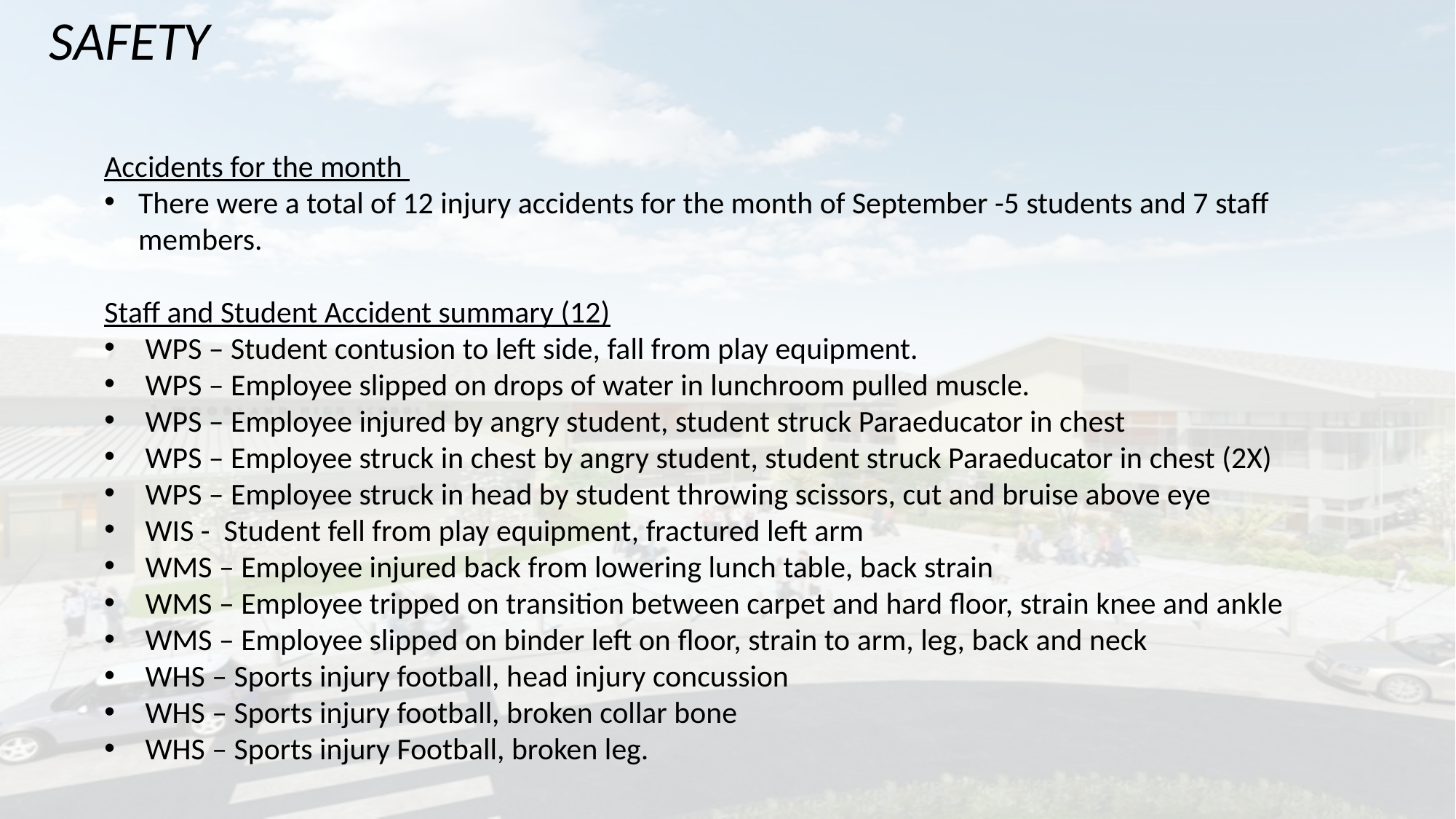

SAFETY

Accidents for the month
There were a total of 12 injury accidents for the month of September -5 students and 7 staff members.

Staff and Student Accident summary (12)
WPS – Student contusion to left side, fall from play equipment.
WPS – Employee slipped on drops of water in lunchroom pulled muscle.
WPS – Employee injured by angry student, student struck Paraeducator in chest
WPS – Employee struck in chest by angry student, student struck Paraeducator in chest (2X)
WPS – Employee struck in head by student throwing scissors, cut and bruise above eye
WIS -  Student fell from play equipment, fractured left arm
WMS – Employee injured back from lowering lunch table, back strain
WMS – Employee tripped on transition between carpet and hard floor, strain knee and ankle
WMS – Employee slipped on binder left on floor, strain to arm, leg, back and neck
WHS – Sports injury football, head injury concussion
WHS – Sports injury football, broken collar bone
WHS – Sports injury Football, broken leg.